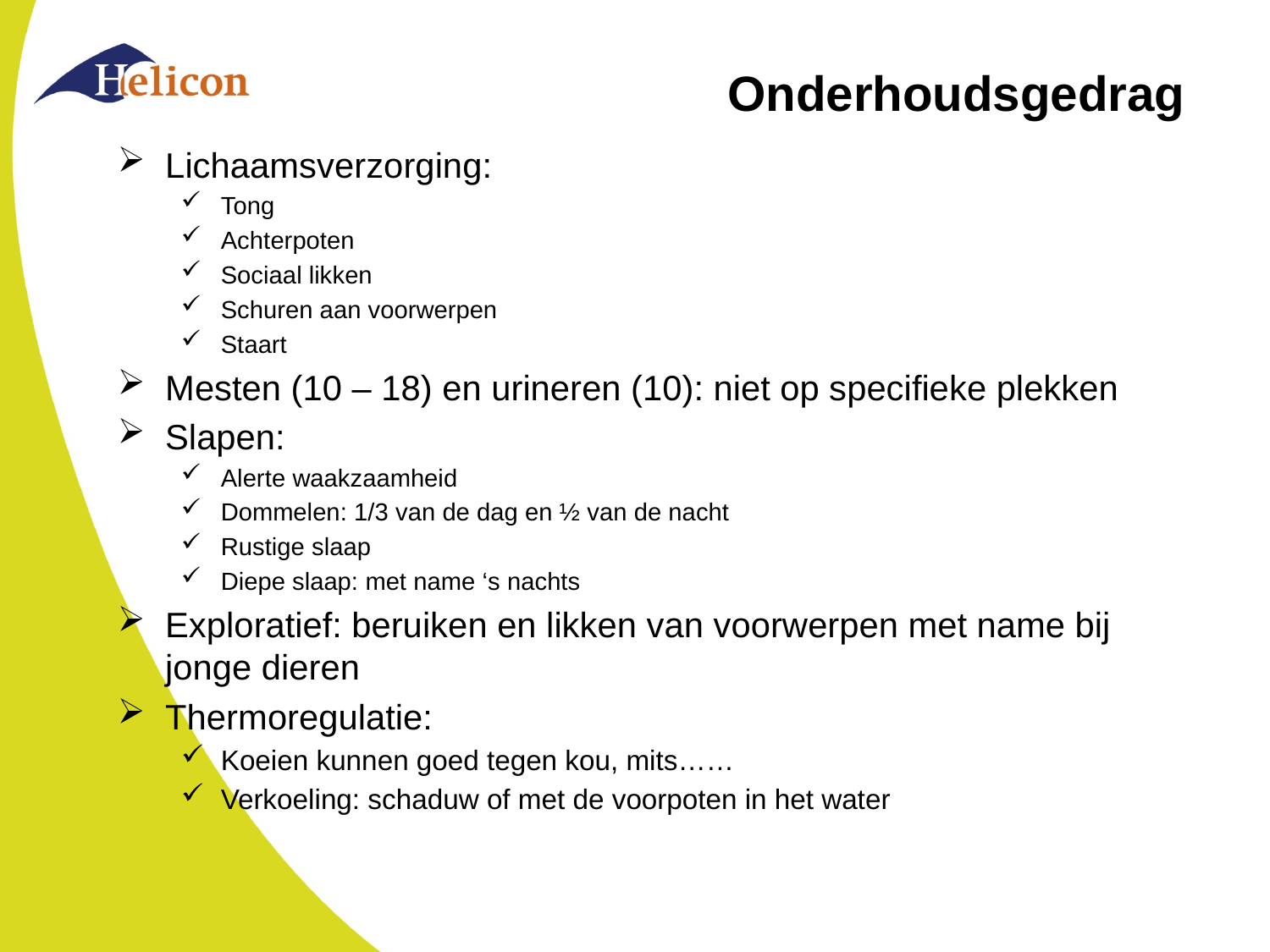

# Onderhoudsgedrag
Lichaamsverzorging:
Tong
Achterpoten
Sociaal likken
Schuren aan voorwerpen
Staart
Mesten (10 – 18) en urineren (10): niet op specifieke plekken
Slapen:
Alerte waakzaamheid
Dommelen: 1/3 van de dag en ½ van de nacht
Rustige slaap
Diepe slaap: met name ‘s nachts
Exploratief: beruiken en likken van voorwerpen met name bij jonge dieren
Thermoregulatie:
Koeien kunnen goed tegen kou, mits……
Verkoeling: schaduw of met de voorpoten in het water